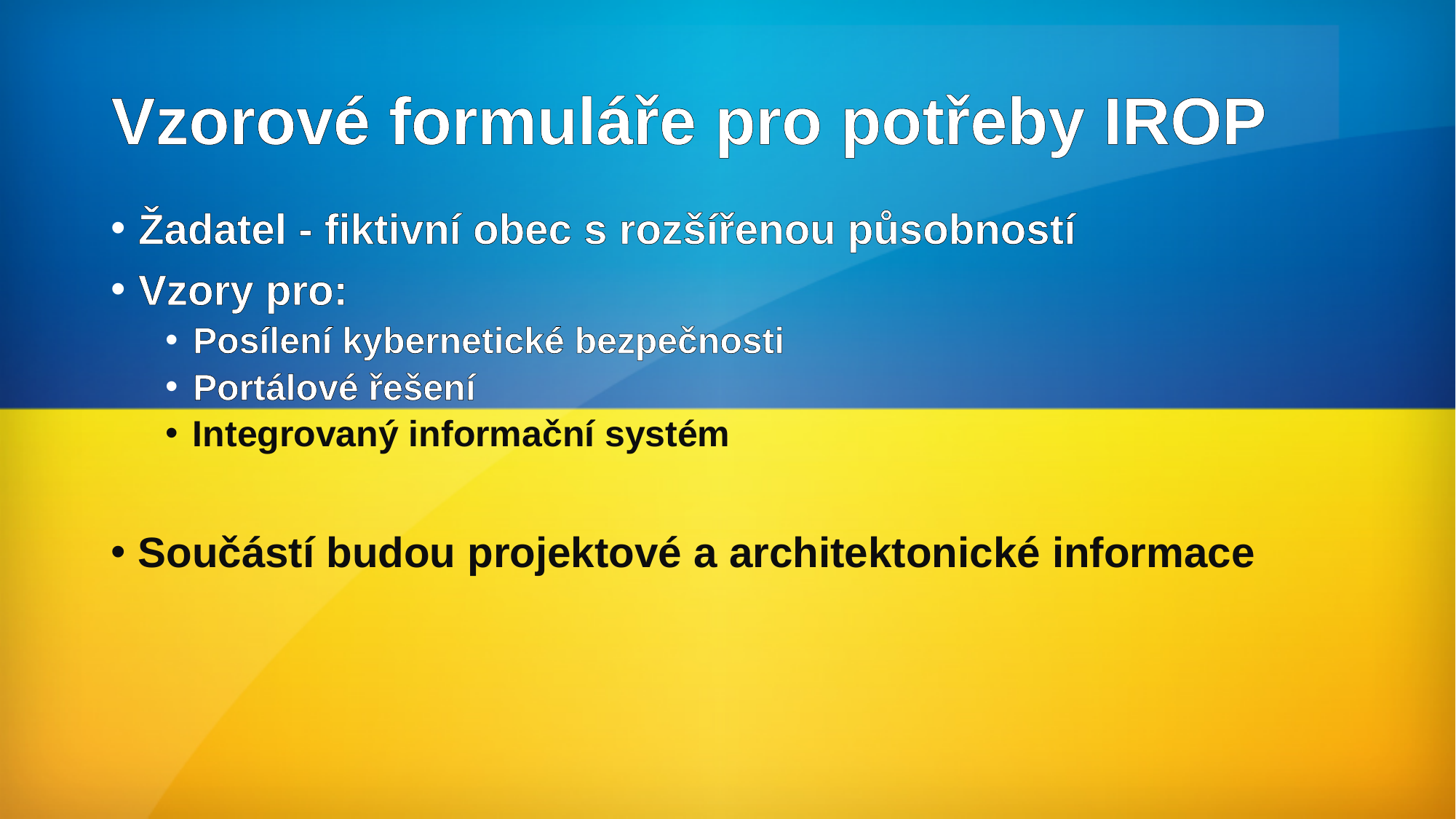

# Vzorové formuláře pro potřeby IROP
Žadatel - fiktivní obec s rozšířenou působností
Vzory pro:
Posílení kybernetické bezpečnosti
Portálové řešení
Integrovaný informační systém

Součástí budou projektové a architektonické informace